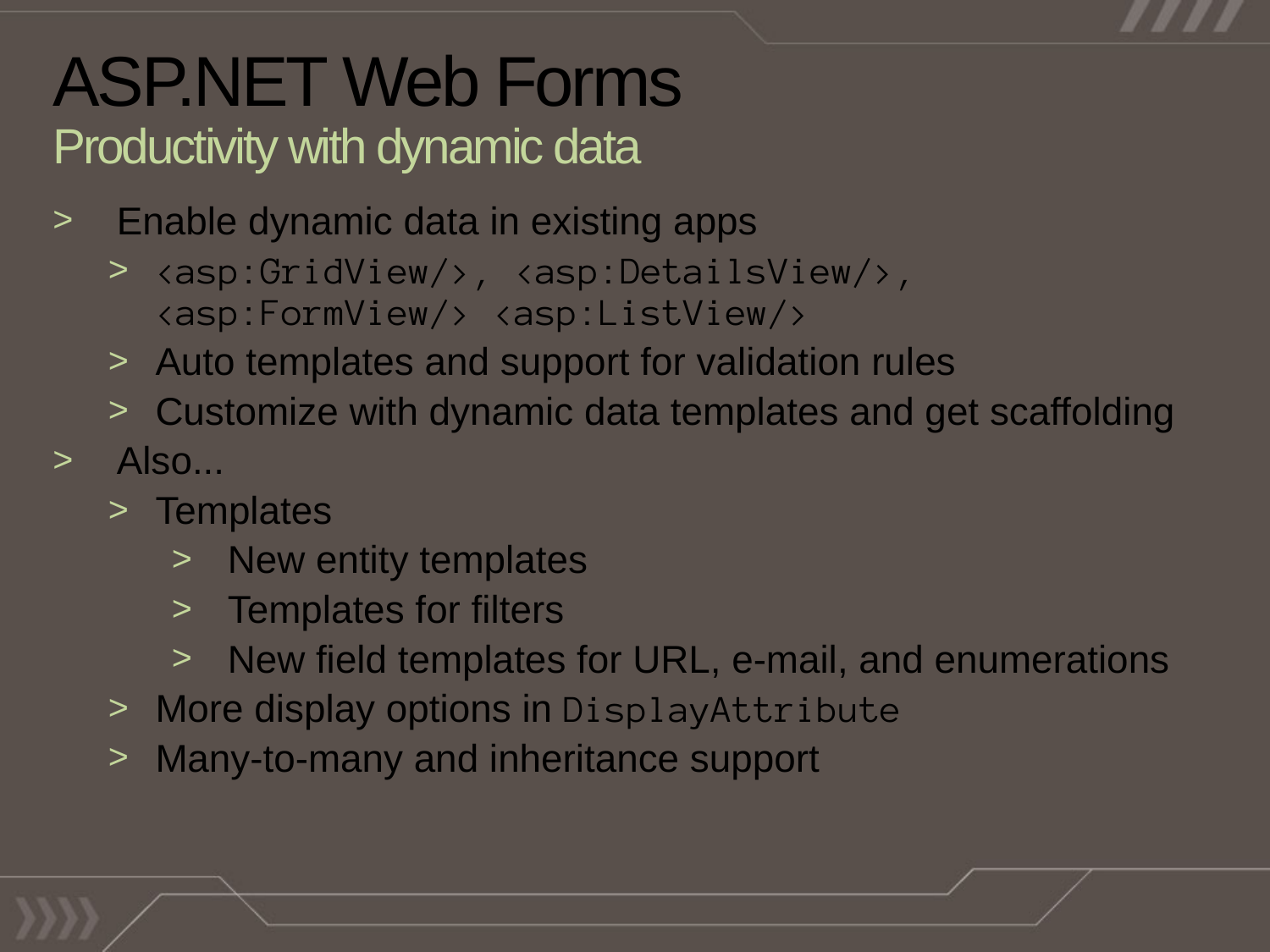

# ASP.NET Web Forms Productivity with dynamic data
Enable dynamic data in existing apps
<asp:GridView/>, <asp:DetailsView/>, <asp:FormView/> <asp:ListView/>
Auto templates and support for validation rules
Customize with dynamic data templates and get scaffolding
Also...
Templates
New entity templates
Templates for filters
New field templates for URL, e-mail, and enumerations
More display options in DisplayAttribute
Many-to-many and inheritance support